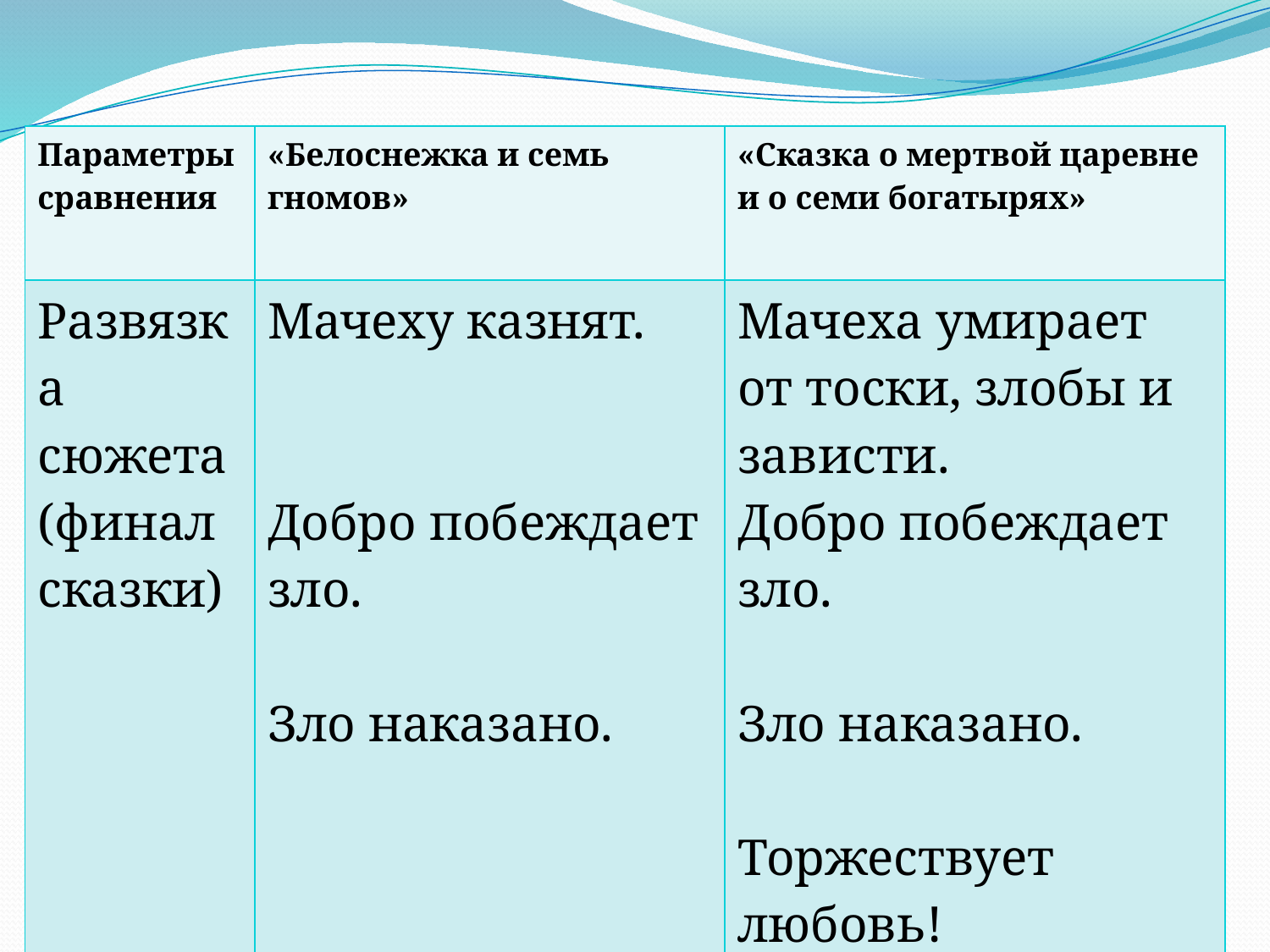

| Параметры сравнения | «Белоснежка и семь гномов» | «Сказка о мертвой царевне и о семи богатырях» |
| --- | --- | --- |
| Развязка сюжета (финал сказки) | Мачеху казнят. Добро побеждает зло. Зло наказано. | Мачеха умирает от тоски, злобы и зависти. Добро побеждает зло. Зло наказано. Торжествует любовь! |